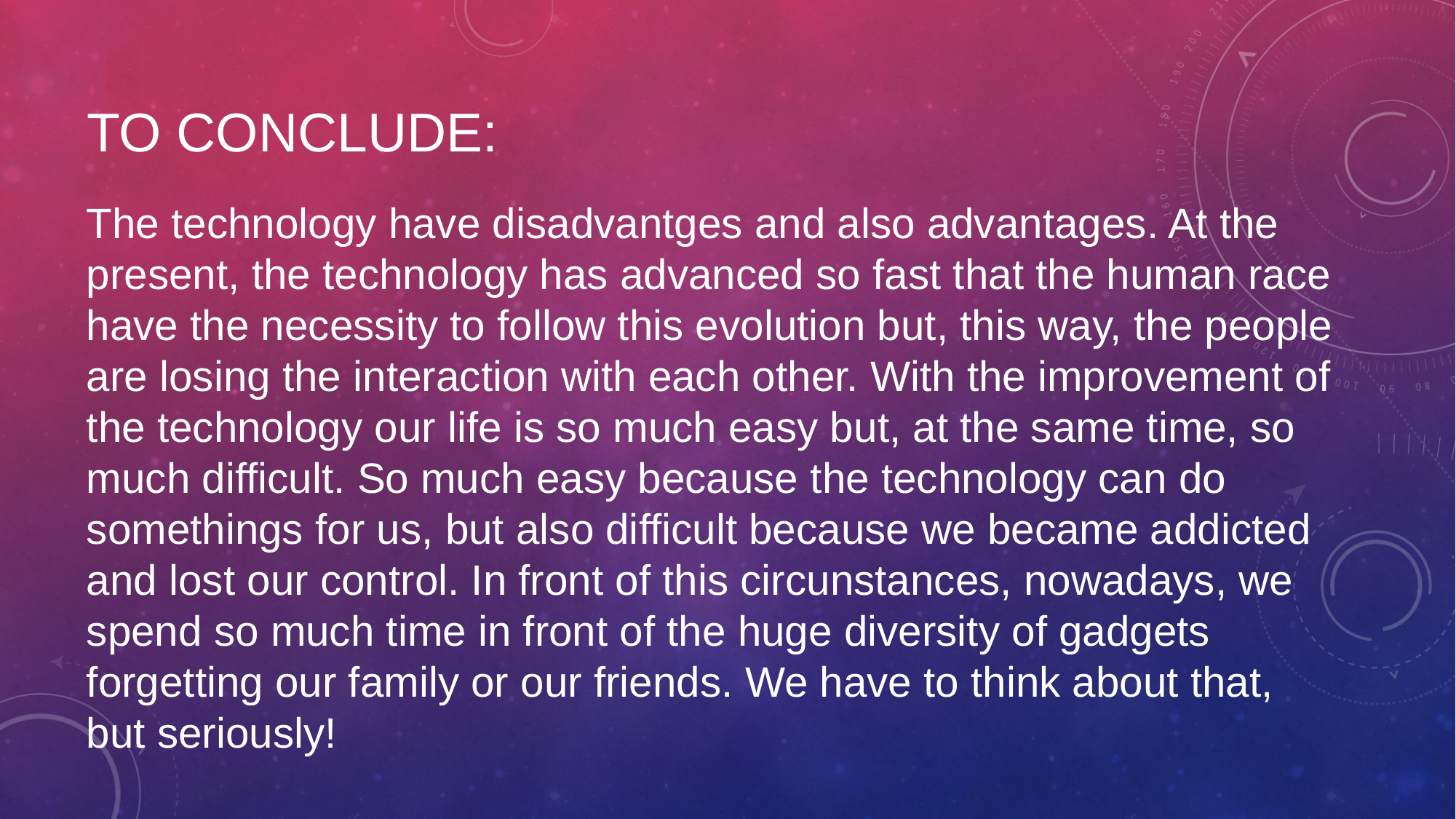

# To conclude:

The technology have disadvantges and also advantages. At the present, the technology has advanced so fast that the human race have the necessity to follow this evolution but, this way, the people are losing the interaction with each other. With the improvement of the technology our life is so much easy but, at the same time, so much difficult. So much easy because the technology can do somethings for us, but also difficult because we became addicted and lost our control. In front of this circunstances, nowadays, we spend so much time in front of the huge diversity of gadgets forgetting our family or our friends. We have to think about that, but seriously!